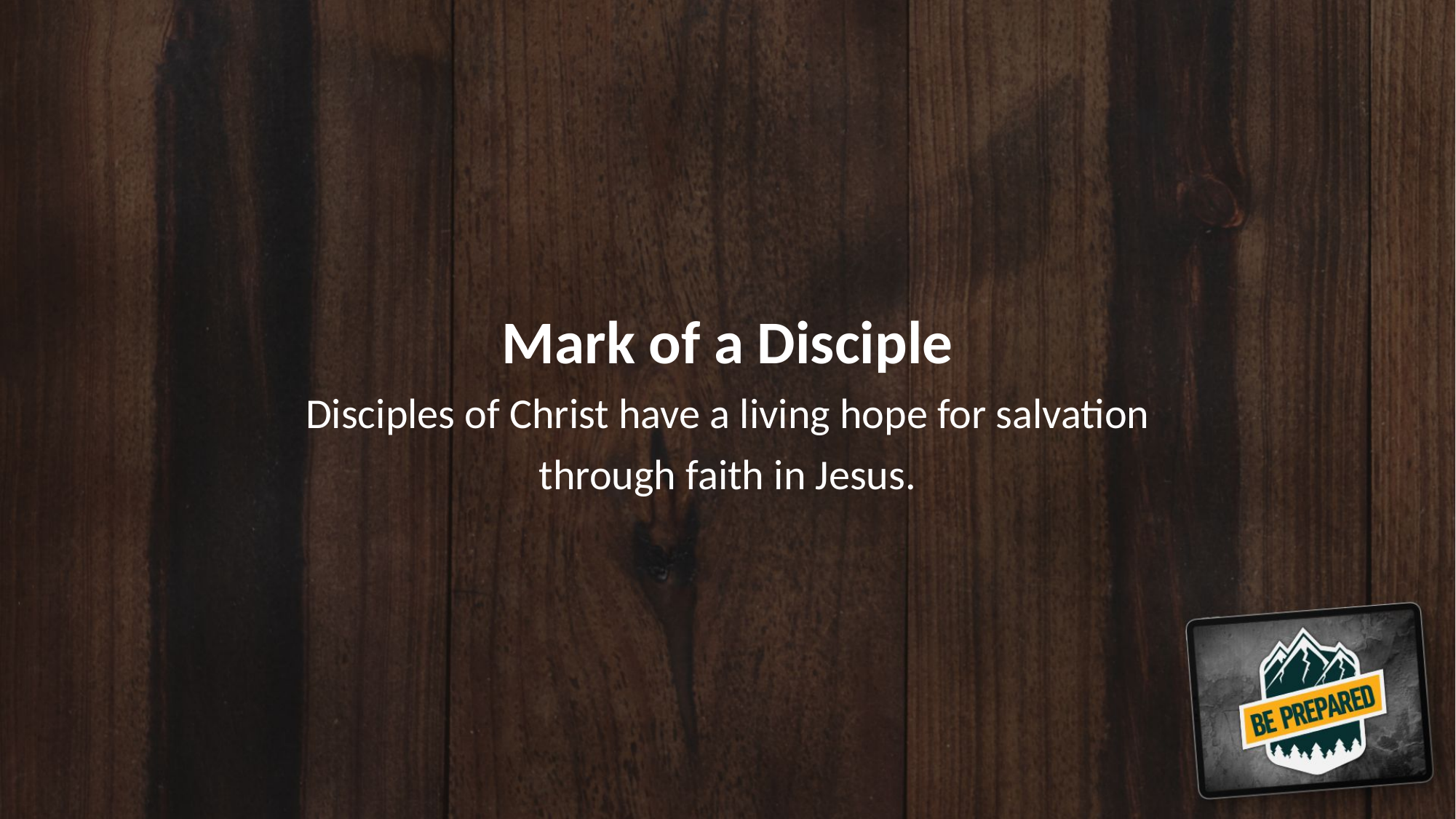

Mark of a Disciple
Disciples of Christ have a living hope for salvation
through faith in Jesus.